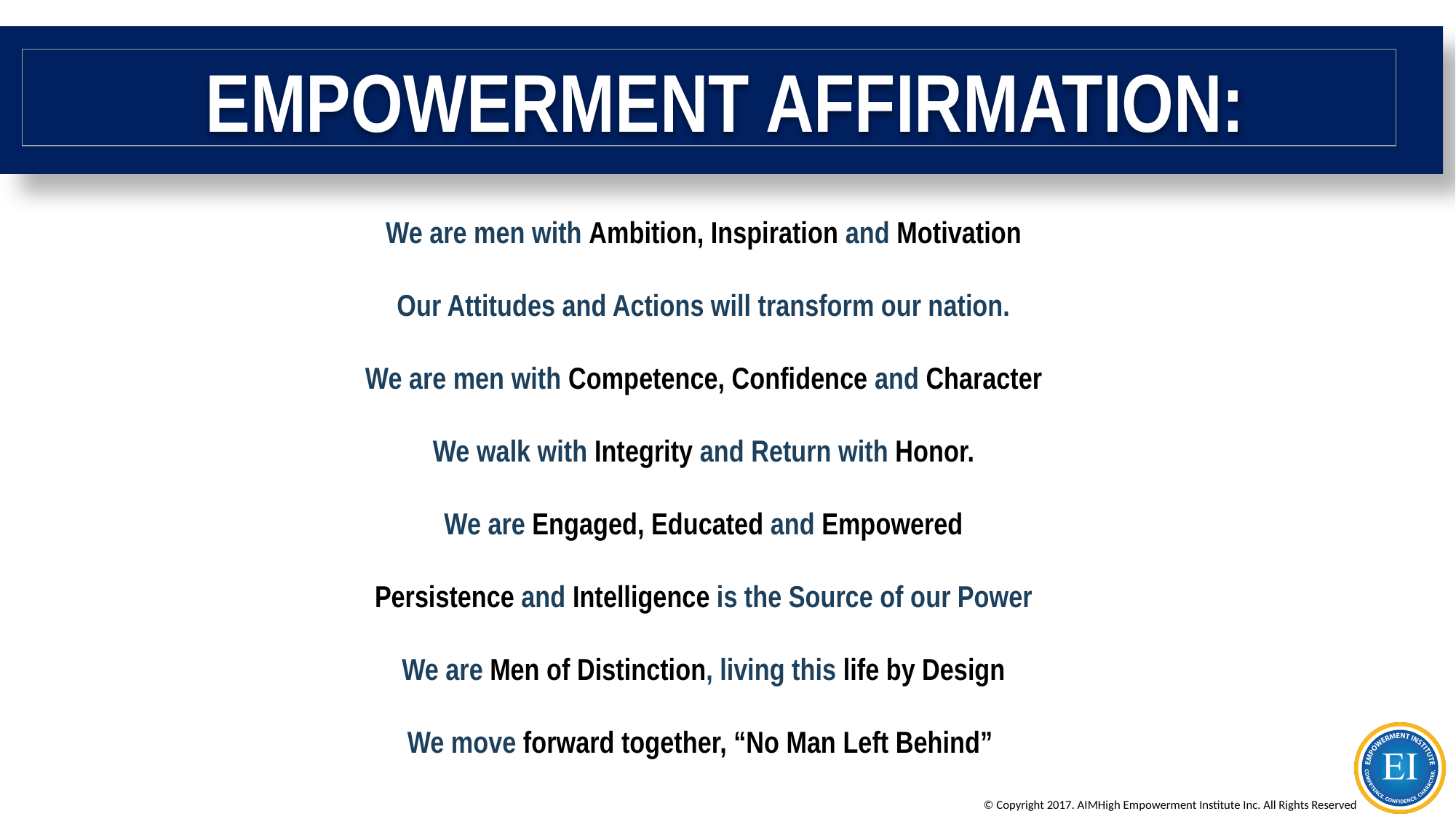

# EMPOWERMENT AFFIRMATION:

We are men with Ambition, Inspiration and Motivation

Our Attitudes and Actions will transform our nation.

We are men with Competence, Confidence and Character

We walk with Integrity and Return with Honor.

We are Engaged, Educated and Empowered

Persistence and Intelligence is the Source of our Power

We are Men of Distinction, living this life by Design

We move forward together, “No Man Left Behind”.

© Copyright 2017. AIMHigh Empowerment Institute Inc. All Rights Reserved